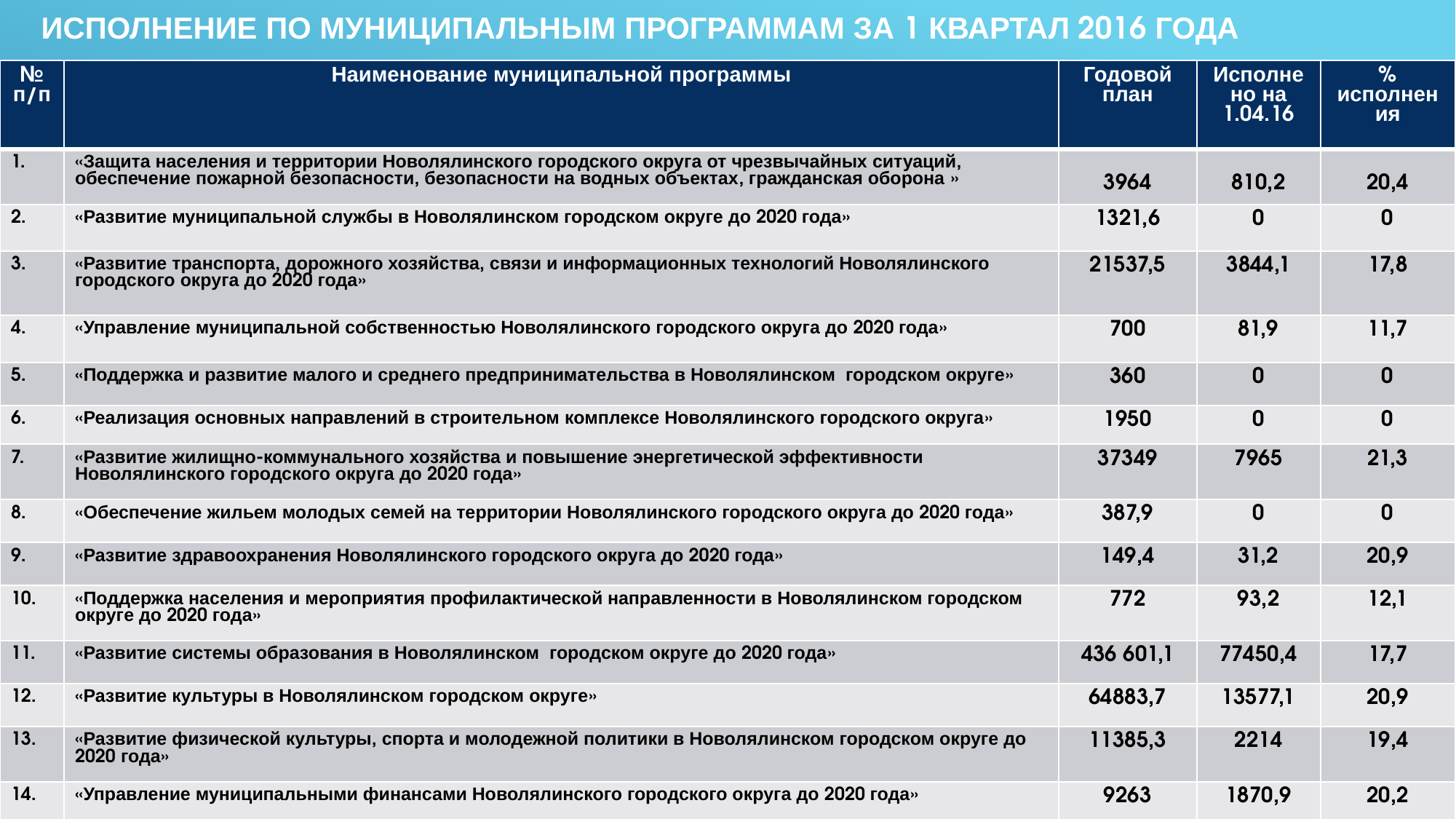

# Исполнение по муниципальным программам за 1 квартал 2016 ГОДА
| № п/п | Наименование муниципальной программы | Годовой план | Исполнено на 1.04.16 | % исполнения |
| --- | --- | --- | --- | --- |
| 1. | «Защита населения и территории Новолялинского городского округа от чрезвычайных ситуаций, обеспечение пожарной безопасности, безопасности на водных объектах, гражданская оборона » | 3964 | 810,2 | 20,4 |
| 2. | «Развитие муниципальной службы в Новолялинском городском округе до 2020 года» | 1321,6 | 0 | 0 |
| 3. | «Развитие транспорта, дорожного хозяйства, связи и информационных технологий Новолялинского городского округа до 2020 года» | 21537,5 | 3844,1 | 17,8 |
| 4. | «Управление муниципальной собственностью Новолялинского городского округа до 2020 года» | 700 | 81,9 | 11,7 |
| 5. | «Поддержка и развитие малого и среднего предпринимательства в Новолялинском городском округе» | 360 | 0 | 0 |
| 6. | «Реализация основных направлений в строительном комплексе Новолялинского городского округа» | 1950 | 0 | 0 |
| 7. | «Развитие жилищно-коммунального хозяйства и повышение энергетической эффективности Новолялинского городского округа до 2020 года» | 37349 | 7965 | 21,3 |
| 8. | «Обеспечение жильем молодых семей на территории Новолялинского городского округа до 2020 года» | 387,9 | 0 | 0 |
| 9. | «Развитие здравоохранения Новолялинского городского округа до 2020 года» | 149,4 | 31,2 | 20,9 |
| 10. | «Поддержка населения и мероприятия профилактической направленности в Новолялинском городском округе до 2020 года» | 772 | 93,2 | 12,1 |
| 11. | «Развитие системы образования в Новолялинском городском округе до 2020 года» | 436 601,1 | 77450,4 | 17,7 |
| 12. | «Развитие культуры в Новолялинском городском округе» | 64883,7 | 13577,1 | 20,9 |
| 13. | «Развитие физической культуры, спорта и молодежной политики в Новолялинском городском округе до 2020 года» | 11385,3 | 2214 | 19,4 |
| 14. | «Управление муниципальными финансами Новолялинского городского округа до 2020 года» | 9263 | 1870,9 | 20,2 |